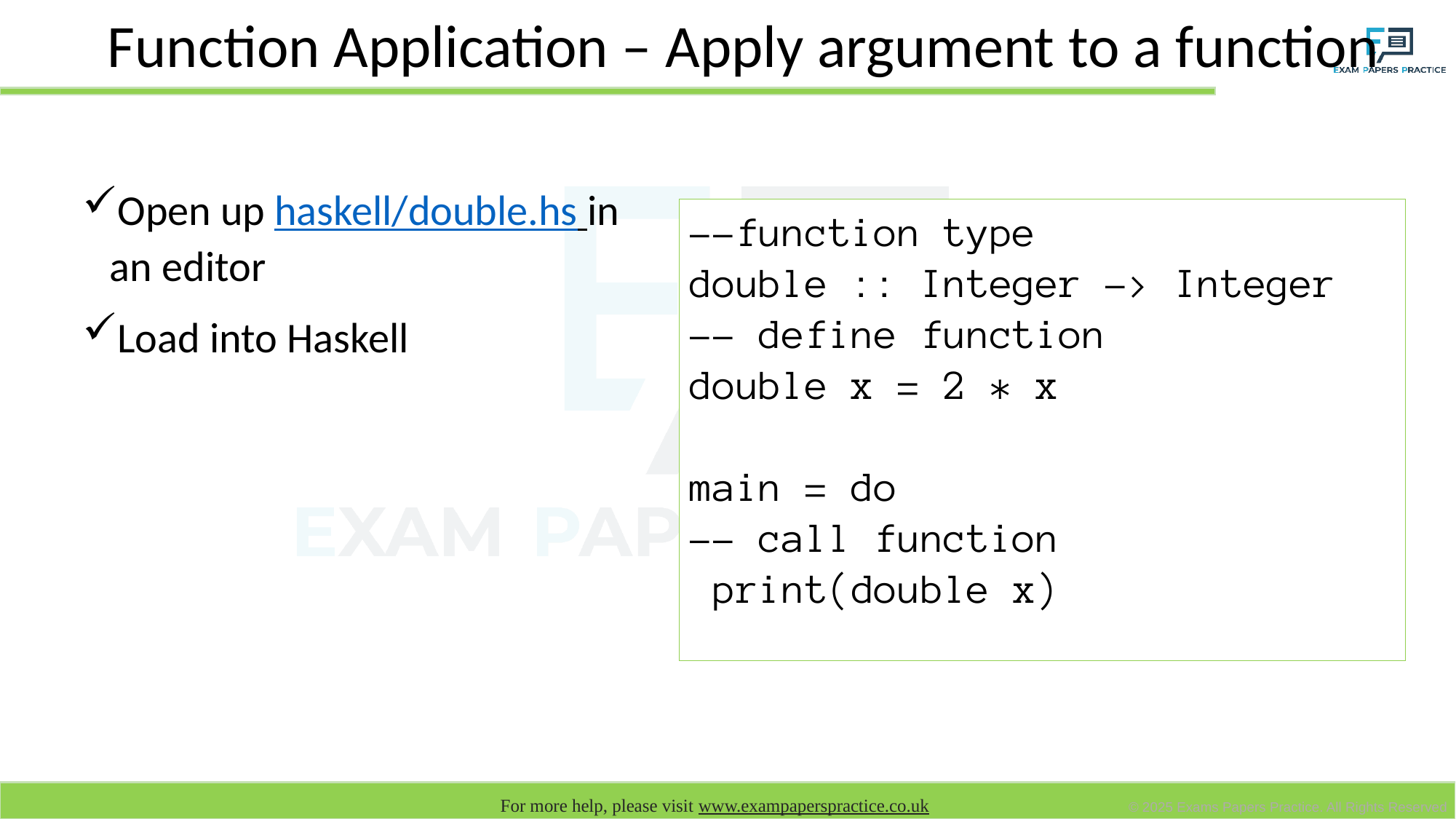

# Function Application – Apply argument to a function
Open up haskell/double.hs in an editor
Load into Haskell

--function type
double :: Integer -> Integer
-- define function
double x = 2 * x

main = do
-- call function
 print(double x)